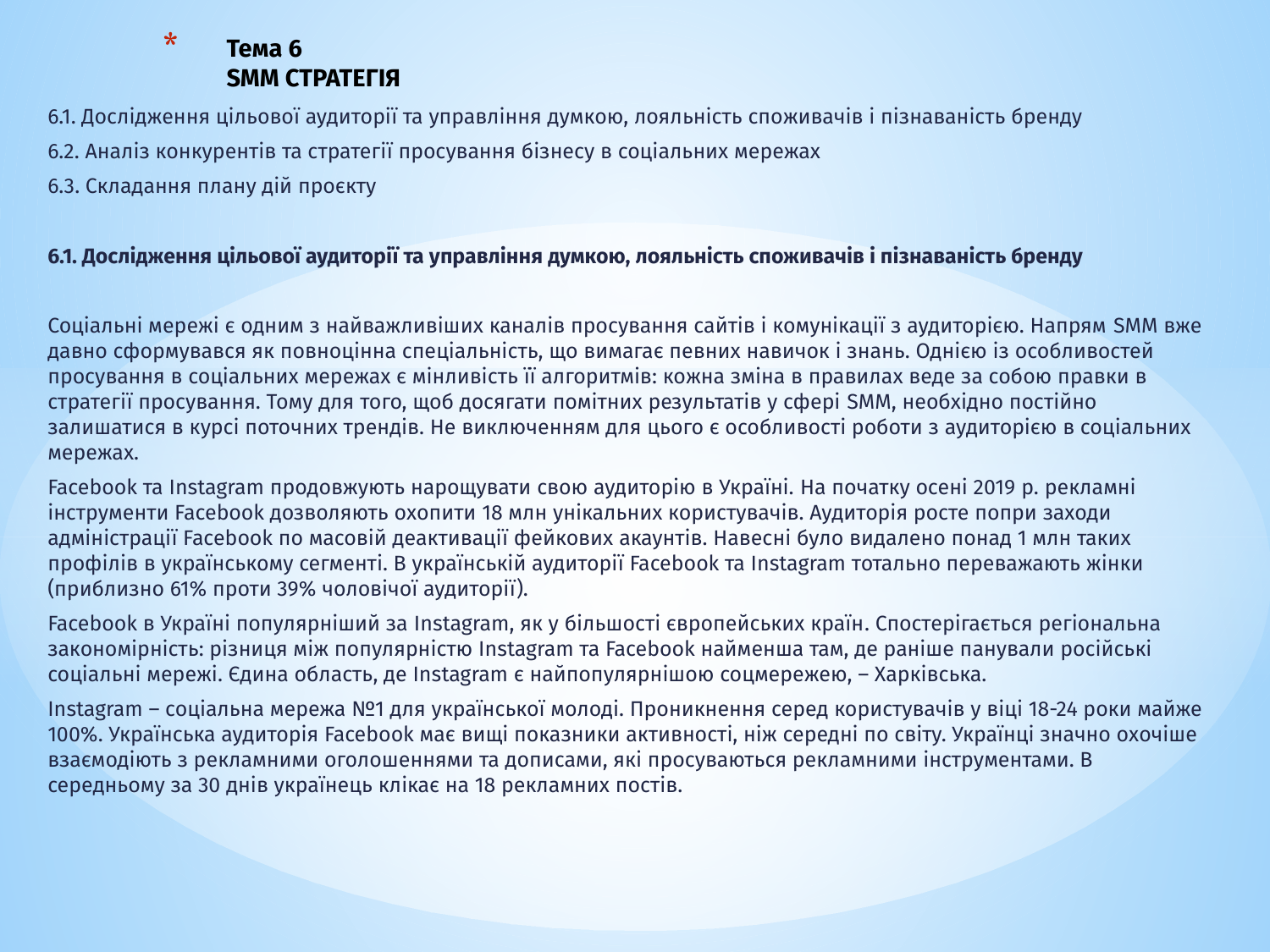

# Тема 6 SMM СТРАТЕГІЯ
6.1. Дослідження цільової аудиторії та управління думкою, лояльність споживачів і пізнаваність бренду
6.2. Аналіз конкурентів та стратегії просування бізнесу в соціальних мережах
6.3. Складання плану дій проєкту

6.1. Дослідження цільової аудиторії та управління думкою, лояльність споживачів і пізнаваність бренду

Соціальні мережі є одним з найважливіших каналів просування сайтів і комунікації з аудиторією. Напрям SMM вже давно сформувався як повноцінна спеціальність, що вимагає певних навичок і знань. Однією із особливостей просування в соціальних мережах є мінливість її алгоритмів: кожна зміна в правилах веде за собою правки в стратегії просування. Тому для того, щоб досягати помітних результатів у сфері SMM, необхідно постійно залишатися в курсі поточних трендів. Не виключенням для цього є особливості роботи з аудиторією в соціальних мережах.
Facebook та Instagram продовжують нарощувати свою аудиторію в Україні. На початку осені 2019 р. рекламні інструменти Facebook дозволяють охопити 18 млн унікальних користувачів. Аудиторія росте попри заходи адміністрації Facebook по масовій деактивації фейкових акаунтів. Навесні було видалено понад 1 млн таких профілів в українському сегменті. В українській аудиторії Facebook та Instagram тотально переважають жінки (приблизно 61% проти 39% чоловічої аудиторії).
Facebook в Україні популярніший за Instagram, як у більшості європейських країн. Спостерігається регіональна закономірність: різниця між популярністю Instagram та Facebook найменша там, де раніше панували російські соціальні мережі. Єдина область, де Instagram є найпопулярнішою соцмережею, – Харківська.
Instagram – соціальна мережа №1 для української молоді. Проникнення серед користувачів у віці 18-24 роки майже 100%. Українська аудиторія Facebook має вищі показники активності, ніж середні по світу. Українці значно охочіше взаємодіють з рекламними оголошеннями та дописами, які просуваються рекламними інструментами. В середньому за 30 днів українець клікає на 18 рекламних постів.